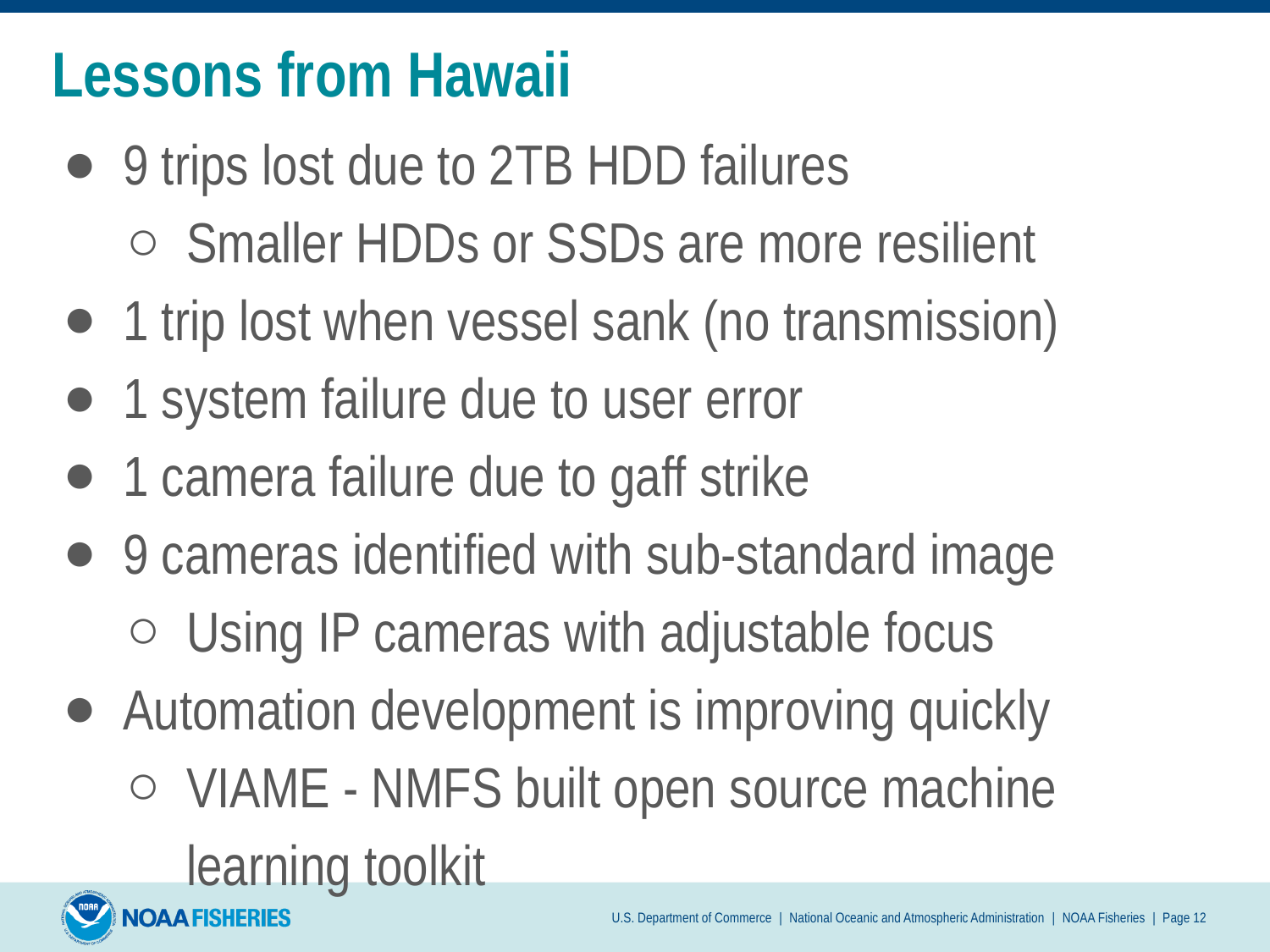

# Lessons from Hawaii
9 trips lost due to 2TB HDD failures
Smaller HDDs or SSDs are more resilient
1 trip lost when vessel sank (no transmission)
1 system failure due to user error
1 camera failure due to gaff strike
9 cameras identified with sub-standard image
Using IP cameras with adjustable focus
Automation development is improving quickly
VIAME - NMFS built open source machine learning toolkit

U.S. Department of Commerce | National Oceanic and Atmospheric Administration | NOAA Fisheries | Page 12